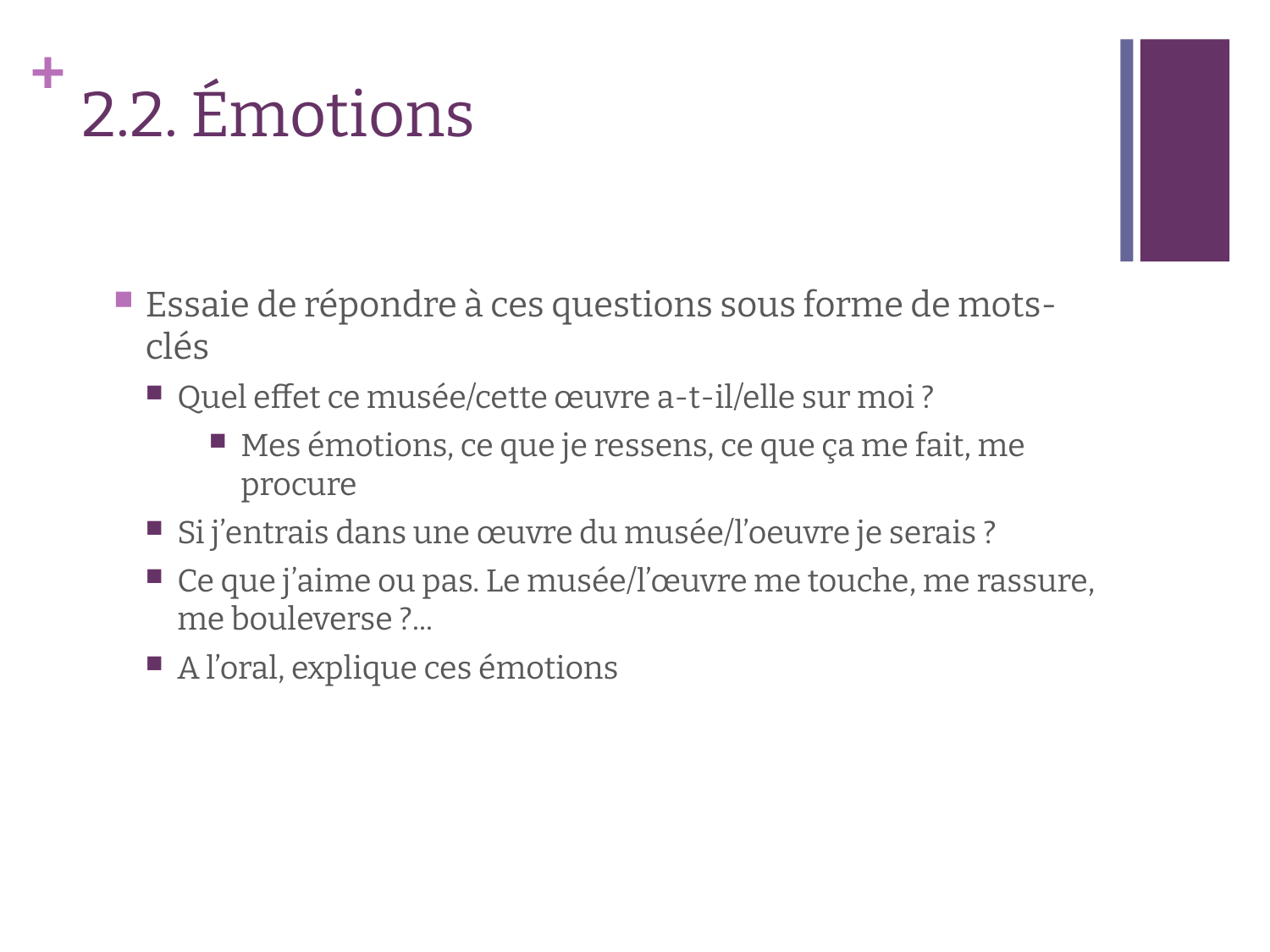

# 2.2. Émotions
Essaie de répondre à ces questions sous forme de mots-clés
Quel effet ce musée/cette œuvre a-t-il/elle sur moi ?
Mes émotions, ce que je ressens, ce que ça me fait, me procure
Si j’entrais dans une œuvre du musée/l’oeuvre je serais ?
Ce que j’aime ou pas. Le musée/l’œuvre me touche, me rassure, me bouleverse ?...
A l’oral, explique ces émotions